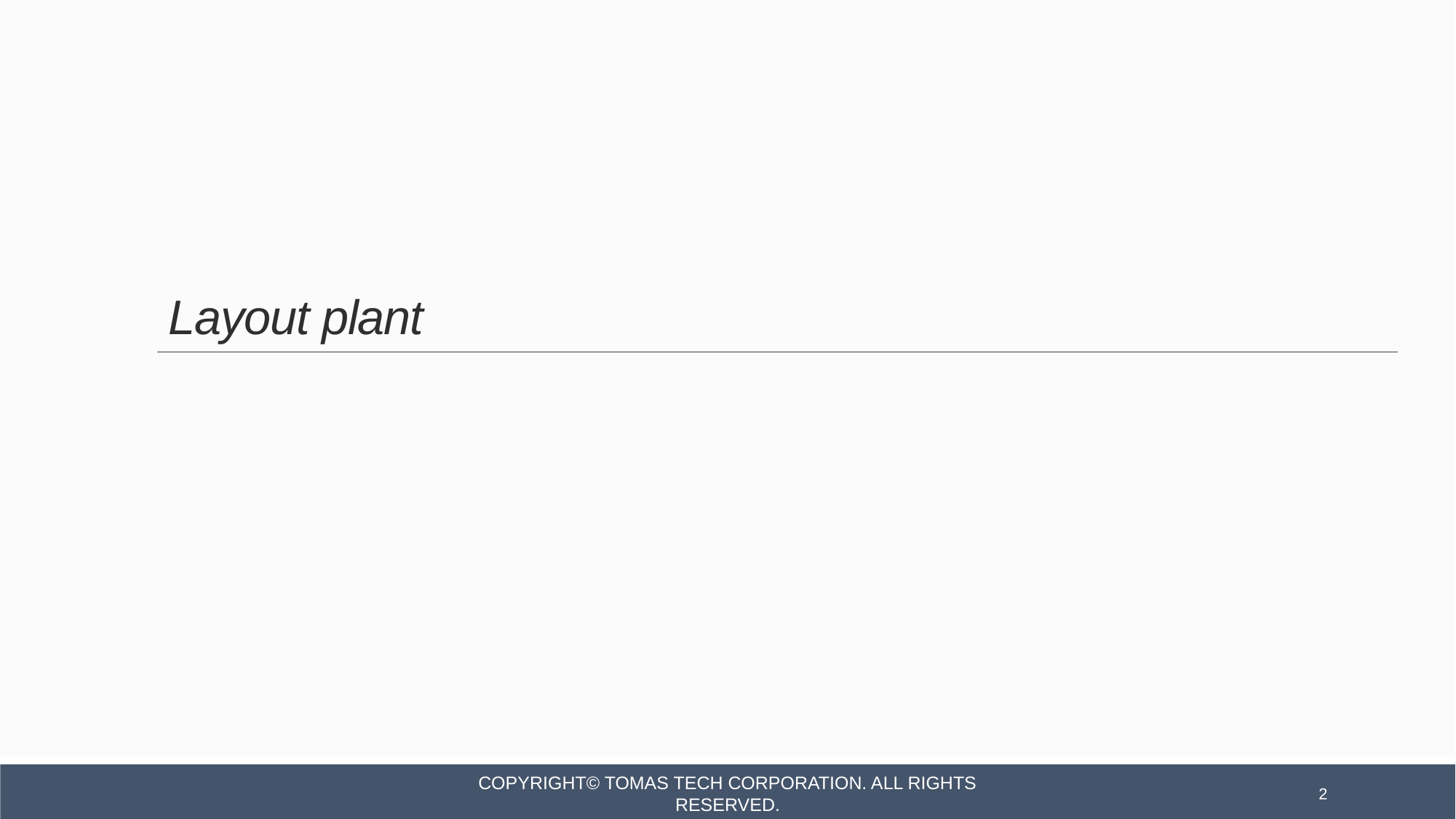

Layout plant
Copyright© TOMAS TECH CORPORATION. All rights reserved.
2